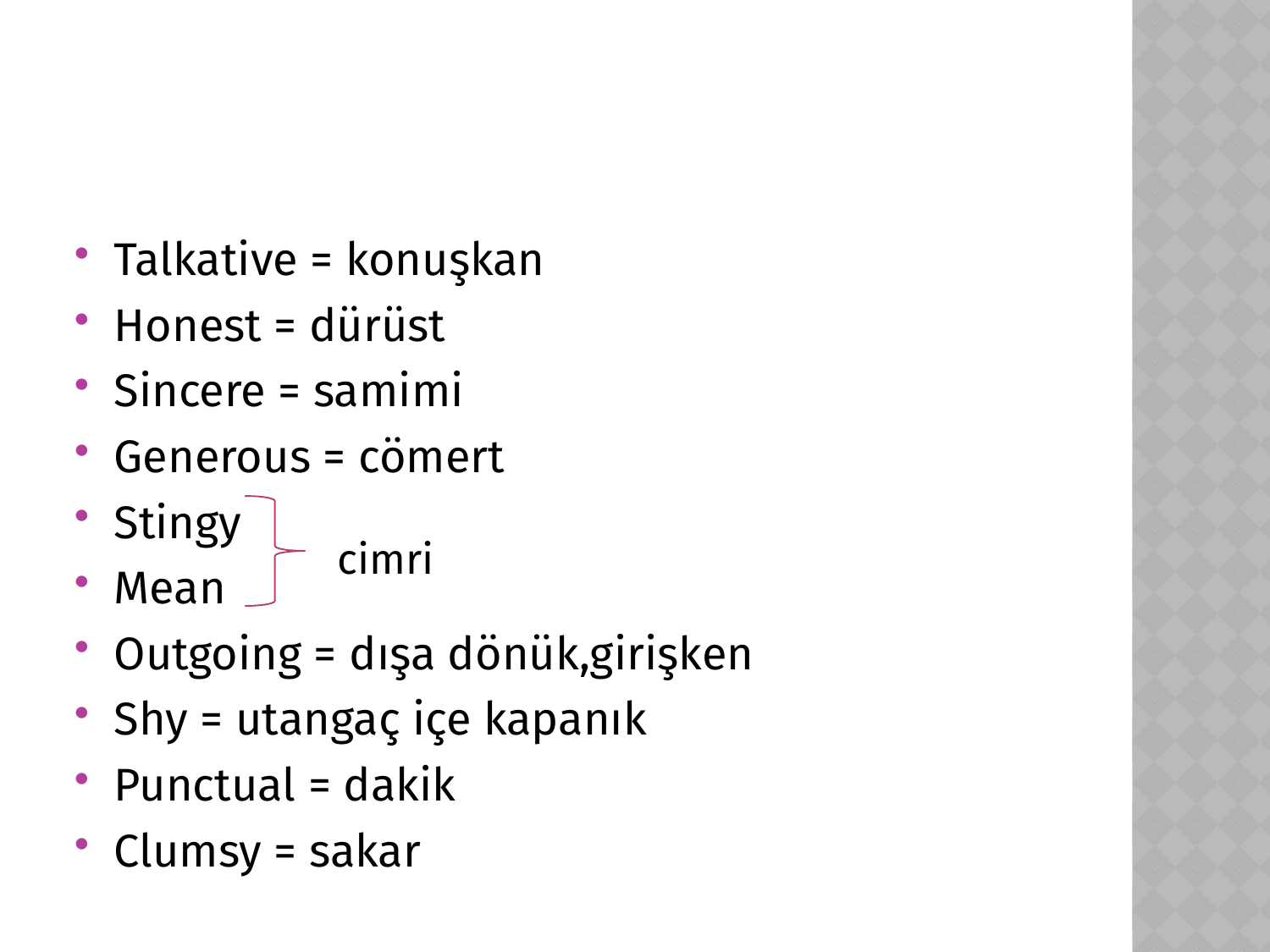

#
Talkative = konuşkan
Honest = dürüst
Sincere = samimi
Generous = cömert
Stingy
Mean
Outgoing = dışa dönük,girişken
Shy = utangaç içe kapanık
Punctual = dakik
Clumsy = sakar

cimri